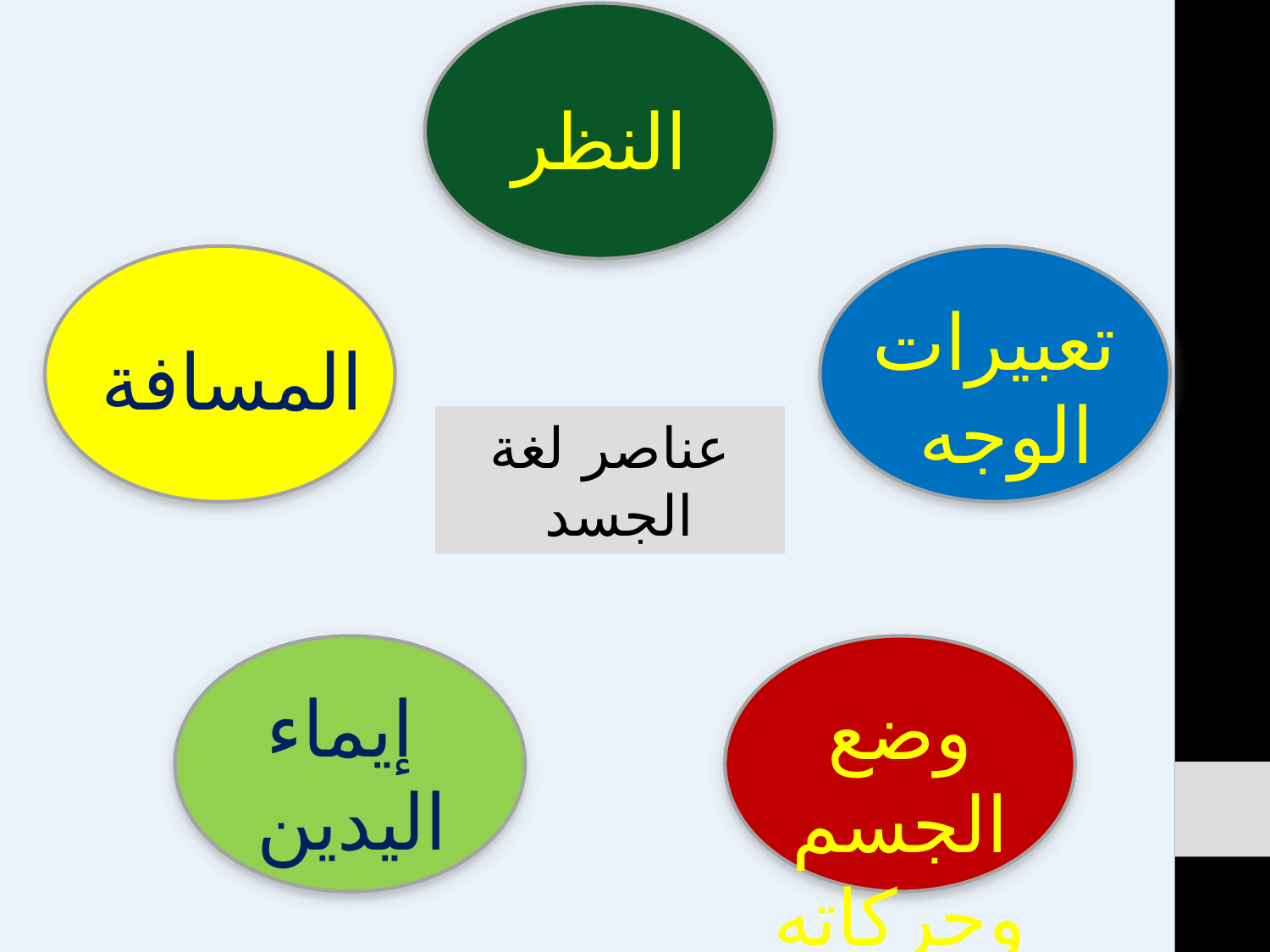

النظر

تعبيرات الوجه
المسافة
عناصر لغة الجسد

إيماء اليدين
وضع الجسم وحركاته